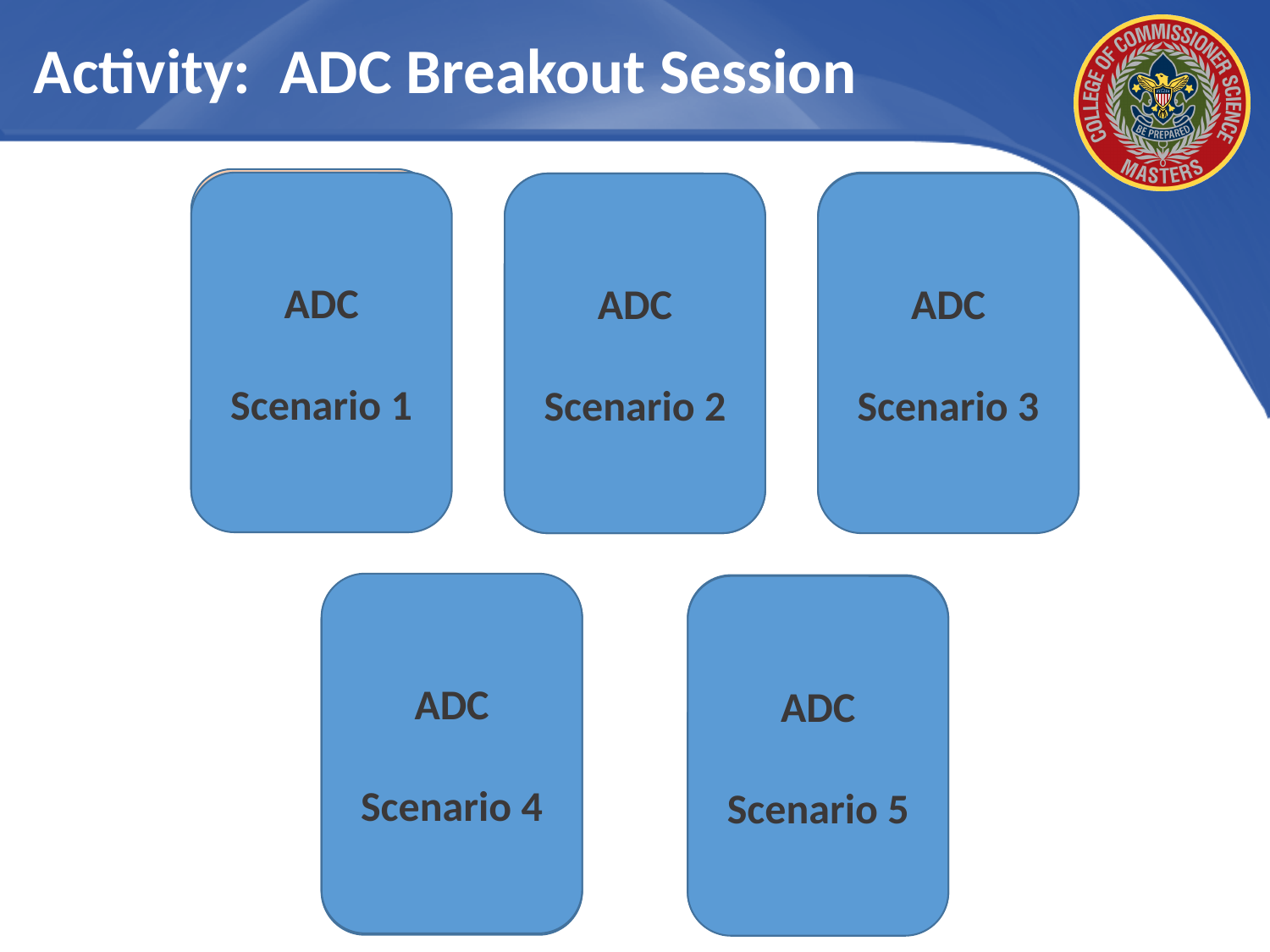

# Activity:  ADC Breakout Session
 Unit leadership throughout the district shows that only 30% of the leaders are trained for their position. One unit has maintained 100% trained leadership for fives years in a row
ADC

Scenario 1
Many units are succeeding using JTE and have achieved a gold or silver standing. However, getting the unit Key 3 together to complete collaborative assessments is nearly impossible in many cases.
Membership has slumped. Many units are frustrated and have given up their recruiting efforts.  There are a few units who have stepped up their recruiting efforts with success.
ADC

Scenario 2
ADC

Scenario 3
ADC

Scenario 4
Advancement figures are slumping.  Attendance at summer day camp or resident camp has fallen off.  Some troops have taken to having winter camping inside the school gymnasium.
 Unit leaders are hijacking the sessions and turning them into general complaining forums.
ADC

Scenario 5